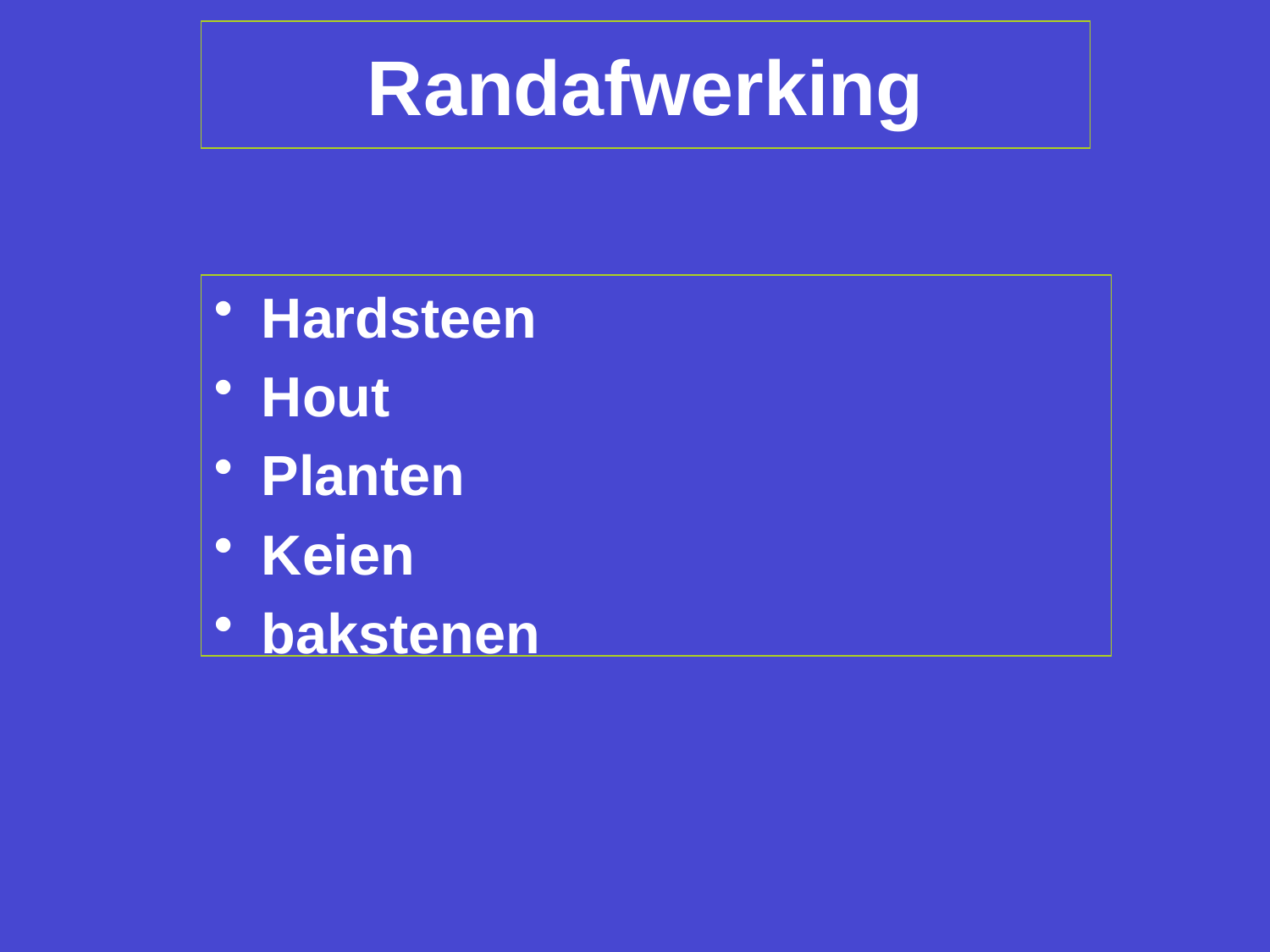

# Randafwerking
Hardsteen
Hout
Planten
Keien
bakstenen